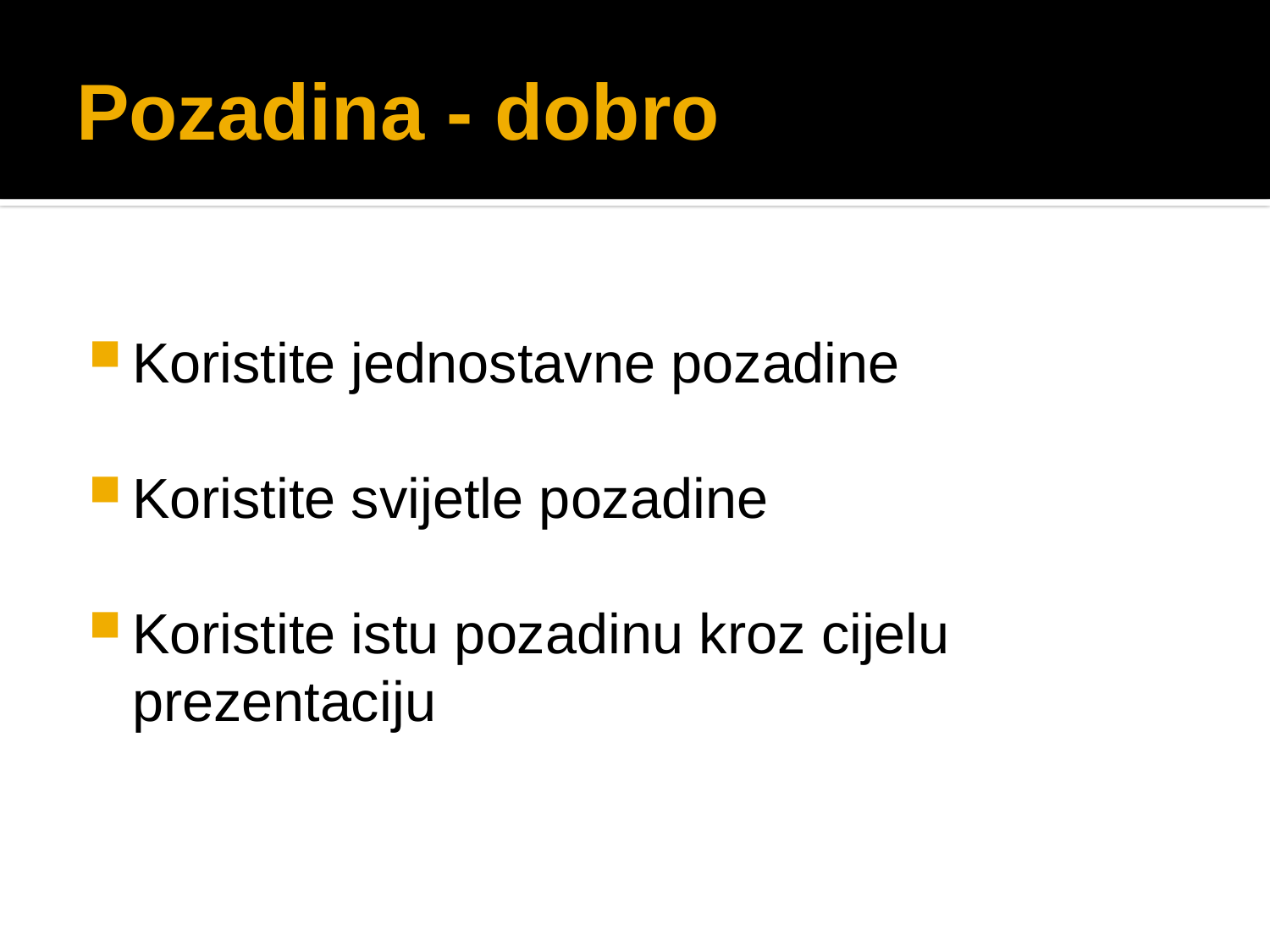

# Pozadina - dobro

Koristite jednostavne pozadine

Koristite svijetle pozadine

Koristite istu pozadinu kroz cijelu prezentaciju